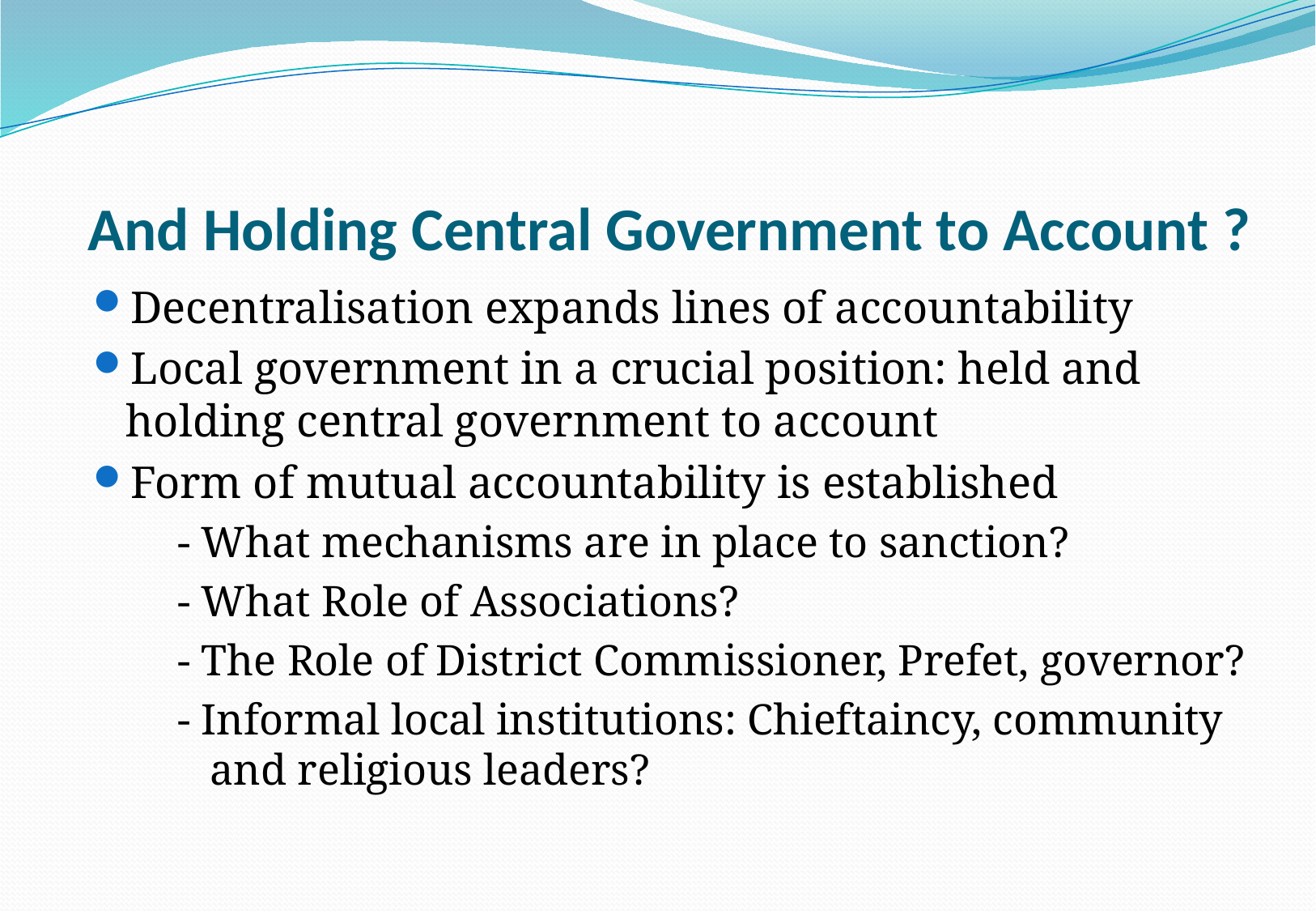

# And Holding Central Government to Account ?
Decentralisation expands lines of accountability
Local government in a crucial position: held and holding central government to account
Form of mutual accountability is established
- What mechanisms are in place to sanction?
- What Role of Associations?
- The Role of District Commissioner, Prefet, governor?
- Informal local institutions: Chieftaincy, community and religious leaders?